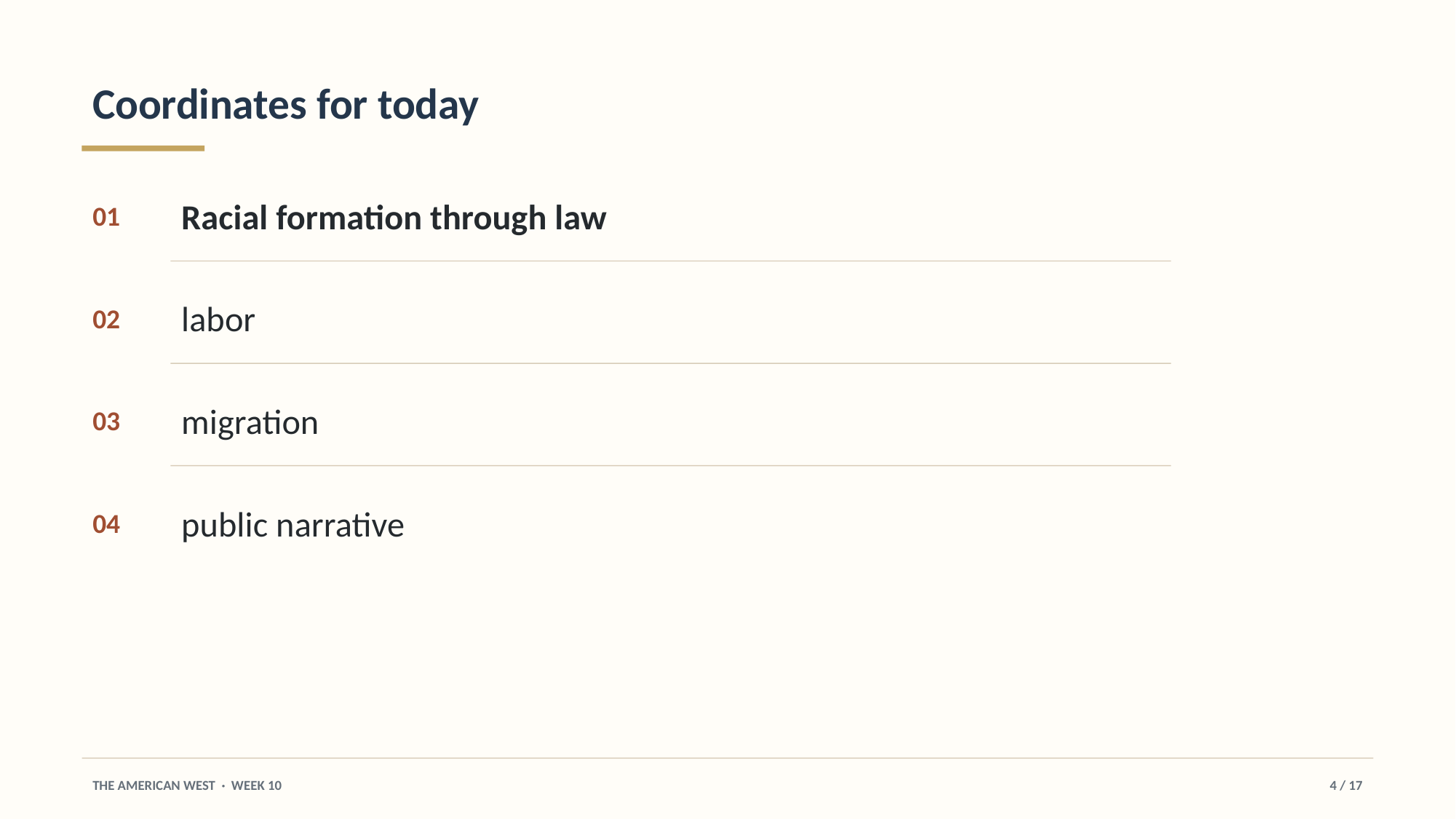

Coordinates for today

Racial formation through law
01

labor
02

migration
03

public narrative
04

THE AMERICAN WEST  ·  WEEK 10
4 / 17